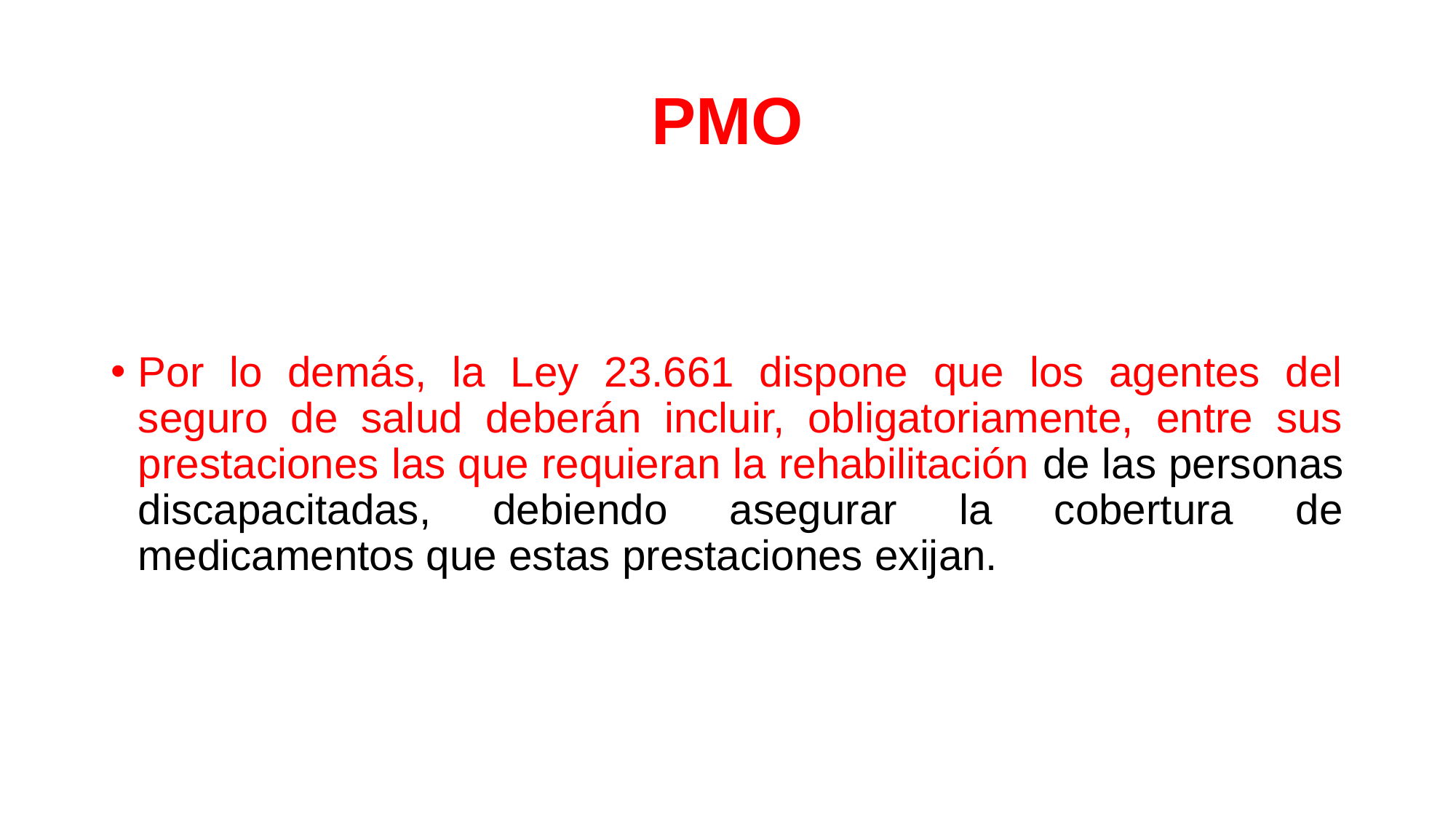

# PMO

Por lo demás, la Ley 23.661 dispone que los agentes del seguro de salud deberán incluir, obligatoriamente, entre sus prestaciones las que requieran la rehabilitación de las personas discapacitadas, debiendo asegurar la cobertura de medicamentos que estas prestaciones exijan.